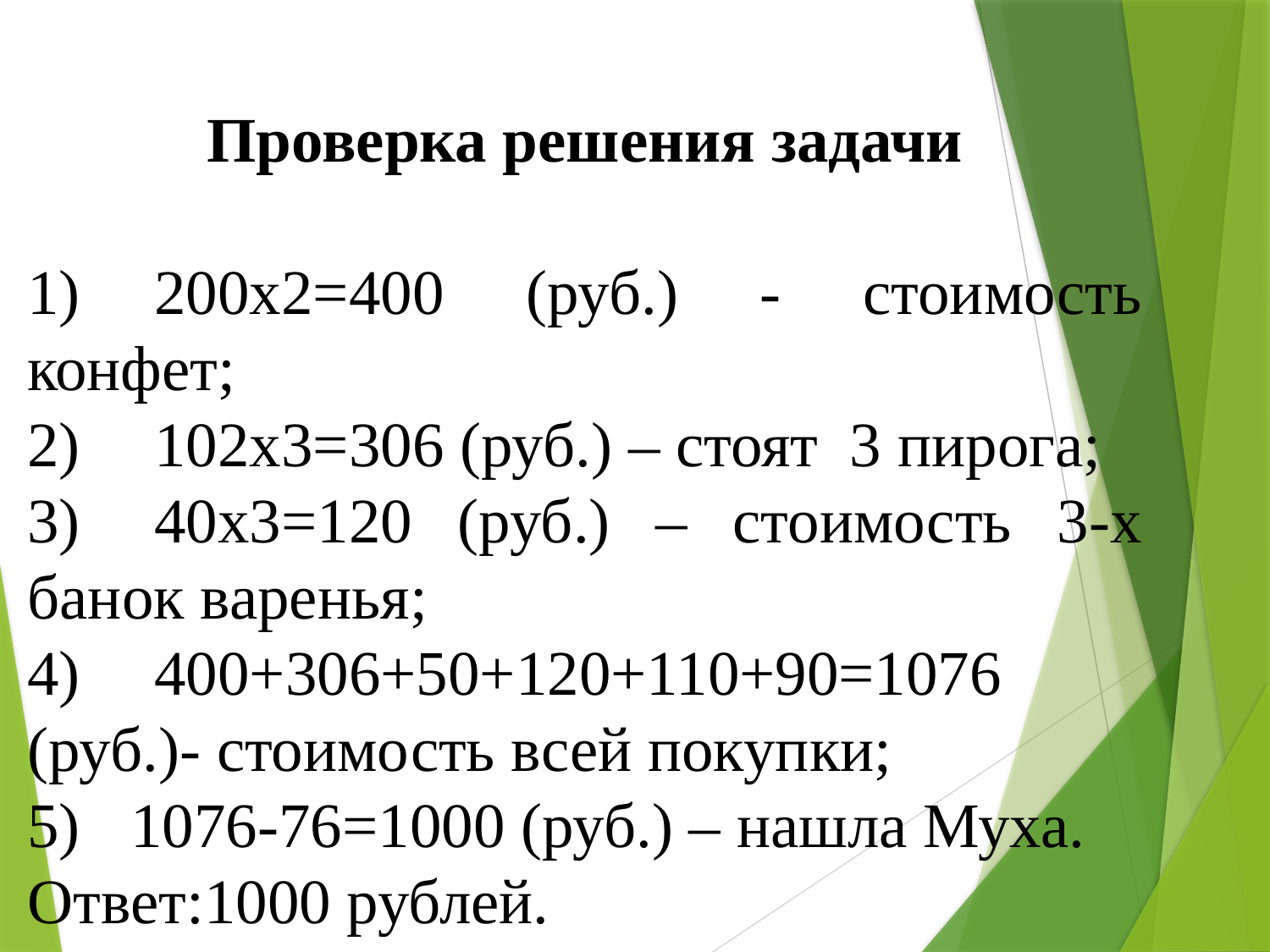

Проверка решения задачи

1)	200х2=400 (руб.) - стоимость конфет;
2)	102х3=306 (руб.) – стоят  3 пирога;
3)	40х3=120 (руб.) – стоимость 3-х банок варенья;
4)	400+306+50+120+110+90=1076 (руб.)- стоимость всей покупки;
1076-76=1000 (руб.) – нашла Муха.
Ответ:1000 рублей.